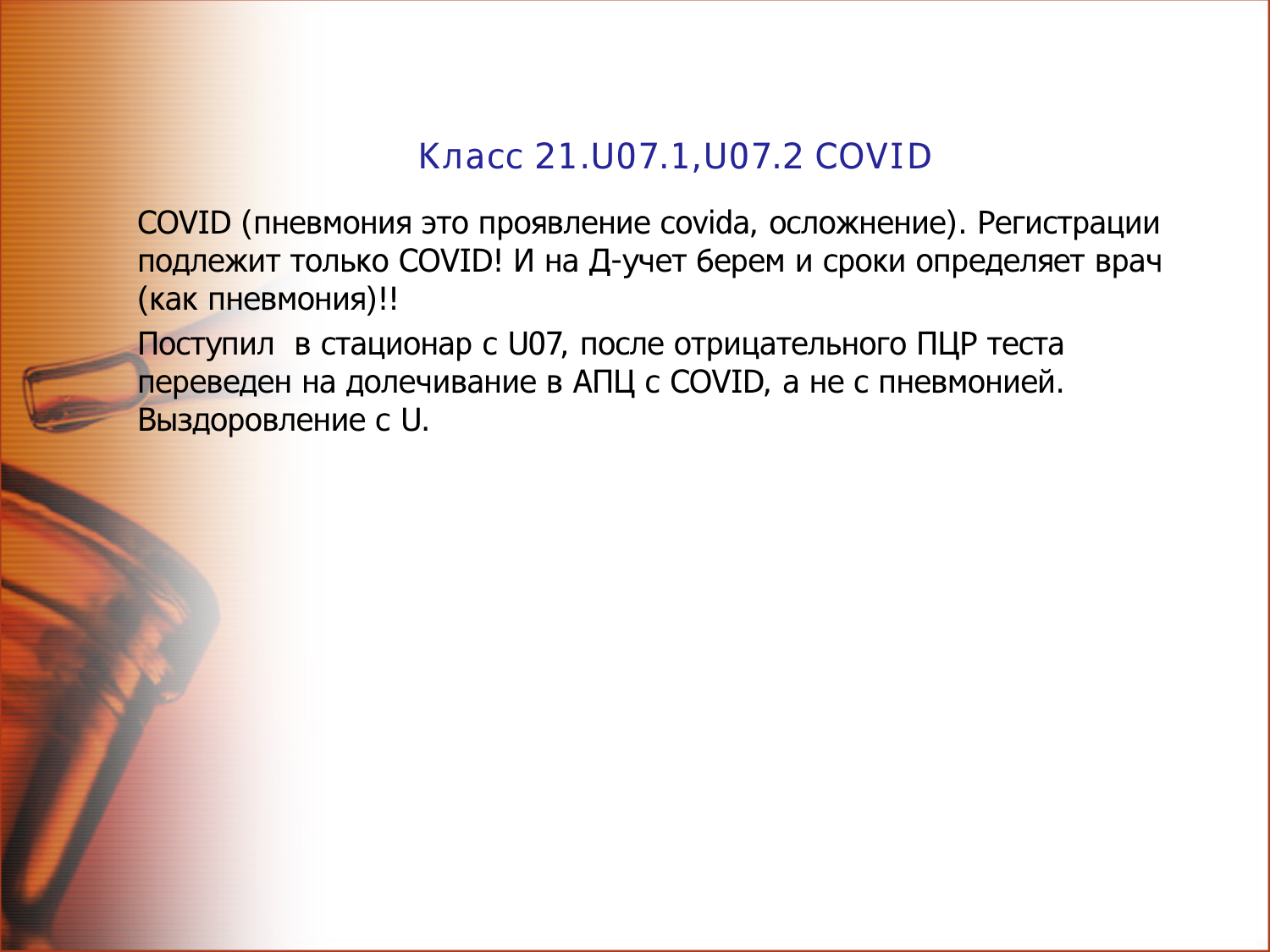

# Класс 21.U07.1,U07.2 COVID
COVID (пневмония это проявление сovidа, осложнение). Регистрации подлежит только COVID! И на Д-учет берем и сроки определяет врач (как пневмония)!!
Поступил  в стационар с U07, после отрицательного ПЦР теста переведен на долечивание в АПЦ с COVID, а не с пневмонией. Выздоровление с U.